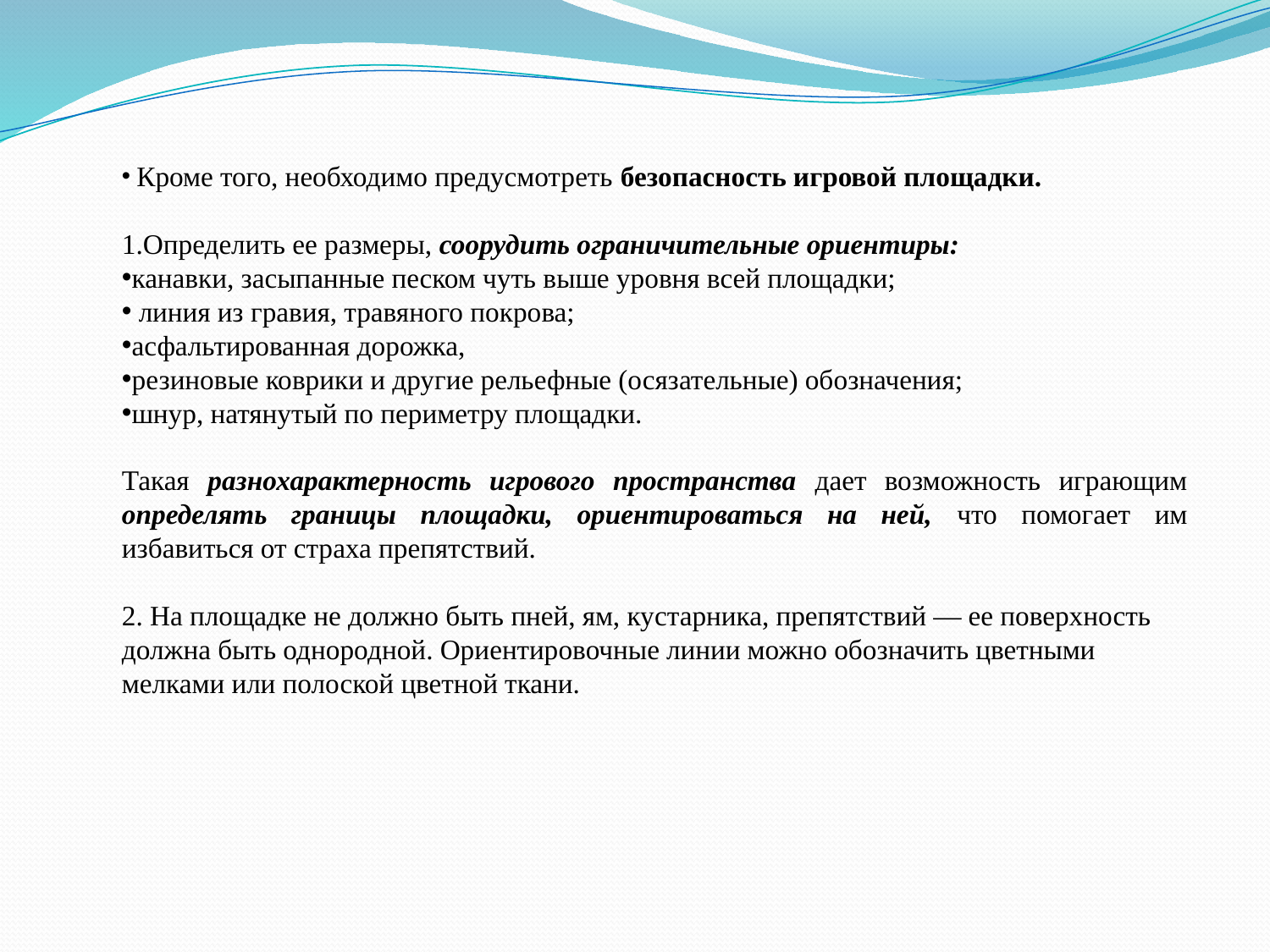

Кроме того, необходимо предусмотреть безопасность игровой площадки.

1.Определить ее размеры, соорудить ограничительные ориентиры:
канавки, засыпанные песком чуть выше уровня всей площадки;
 линия из гравия, травяного покрова;
асфальтированная дорожка,
резиновые коврики и другие рельефные (осязательные) обозначения;
шнур, натянутый по периметру площадки.

Такая разнохарактерность игрового пространства дает возможность играющим определять границы площадки, ориентироваться на ней, что помогает им избавиться от страха препятствий.

2. На площадке не должно быть пней, ям, кустарника, препятствий — ее поверхность должна быть однородной. Ориентировочные линии можно обозначить цветными мелками или полоской цветной ткани.